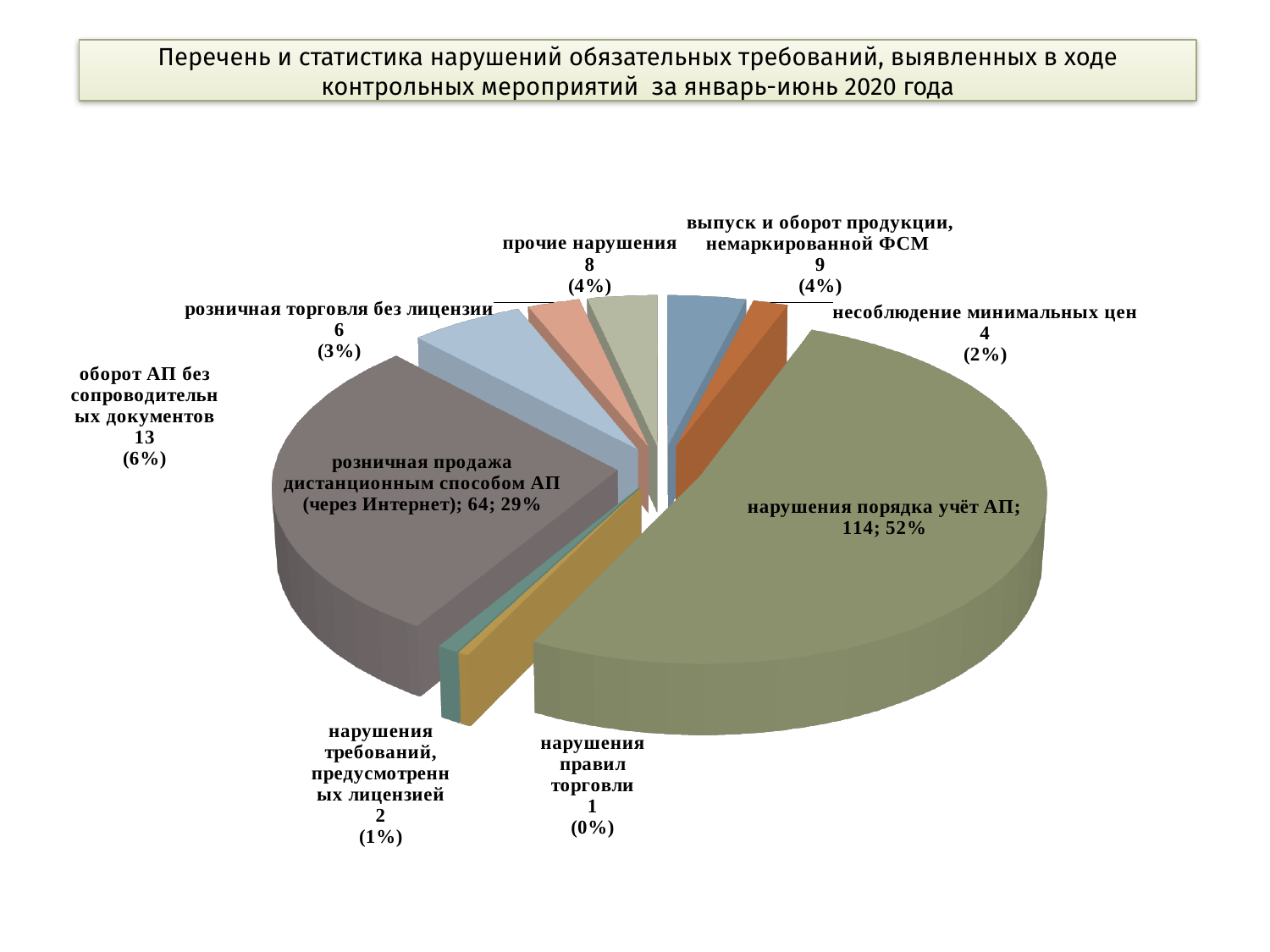

# Перечень и статистика нарушений обязательных требований, выявленных в ходе контрольных мероприятий  за январь-июнь 2020 года

[unsupported chart]